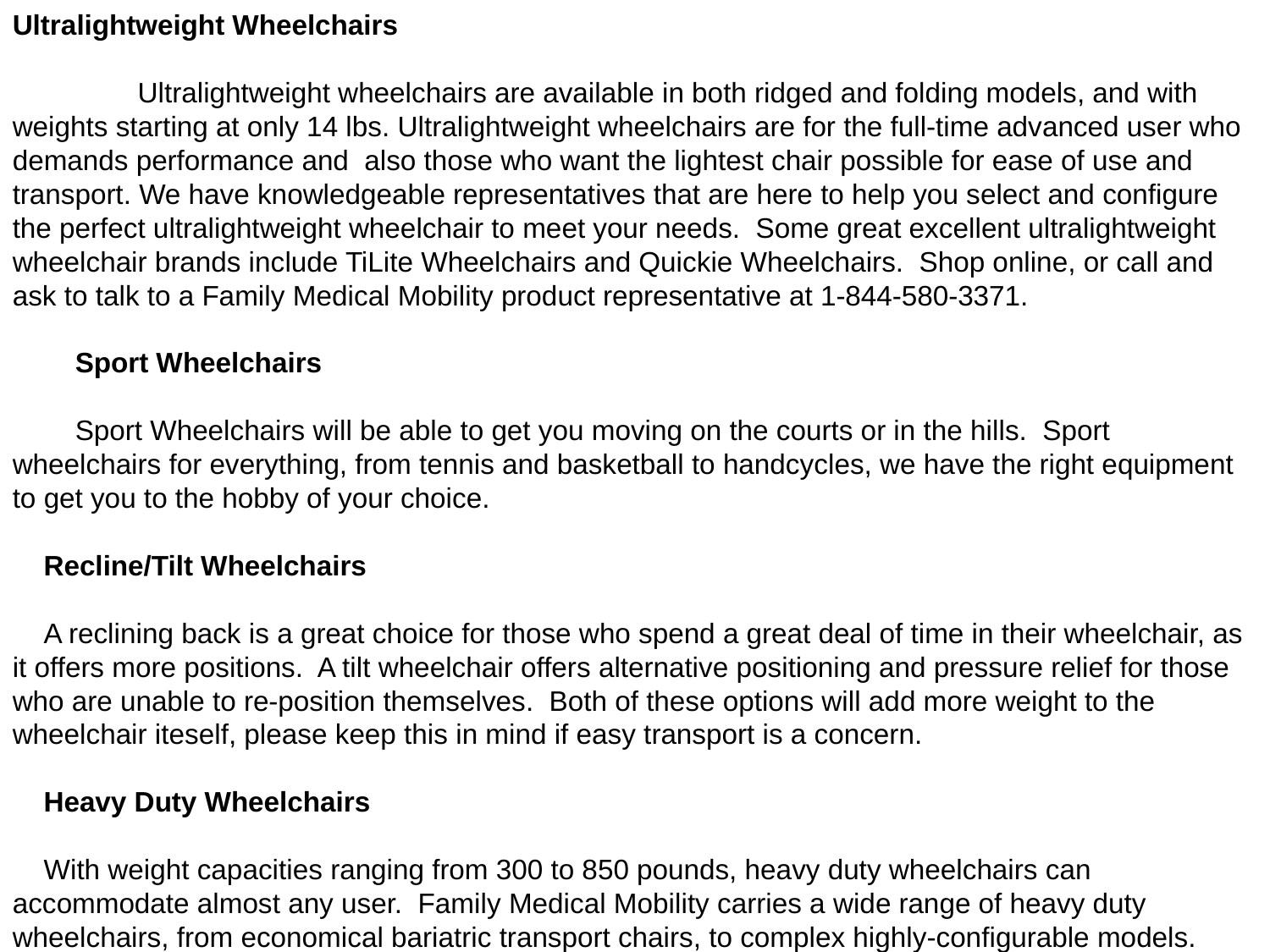

Ultralightweight Wheelchairs

                Ultralightweight wheelchairs are available in both ridged and folding models, and with weights starting at only 14 lbs. Ultralightweight wheelchairs are for the full-time advanced user who demands performance and  also those who want the lightest chair possible for ease of use and transport. We have knowledgeable representatives that are here to help you select and configure the perfect ultralightweight wheelchair to meet your needs.  Some great excellent ultralightweight wheelchair brands include TiLite Wheelchairs and Quickie Wheelchairs.  Shop online, or call and ask to talk to a Family Medical Mobility product representative at 1-844-580-3371.

        Sport Wheelchairs

        Sport Wheelchairs will be able to get you moving on the courts or in the hills.  Sport wheelchairs for everything, from tennis and basketball to handcycles, we have the right equipment to get you to the hobby of your choice.

    Recline/Tilt Wheelchairs

    A reclining back is a great choice for those who spend a great deal of time in their wheelchair, as it offers more positions.  A tilt wheelchair offers alternative positioning and pressure relief for those who are unable to re-position themselves.  Both of these options will add more weight to the wheelchair iteself, please keep this in mind if easy transport is a concern.

    Heavy Duty Wheelchairs

    With weight capacities ranging from 300 to 850 pounds, heavy duty wheelchairs can accommodate almost any user.  Family Medical Mobility carries a wide range of heavy duty wheelchairs, from economical bariatric transport chairs, to complex highly-configurable models.